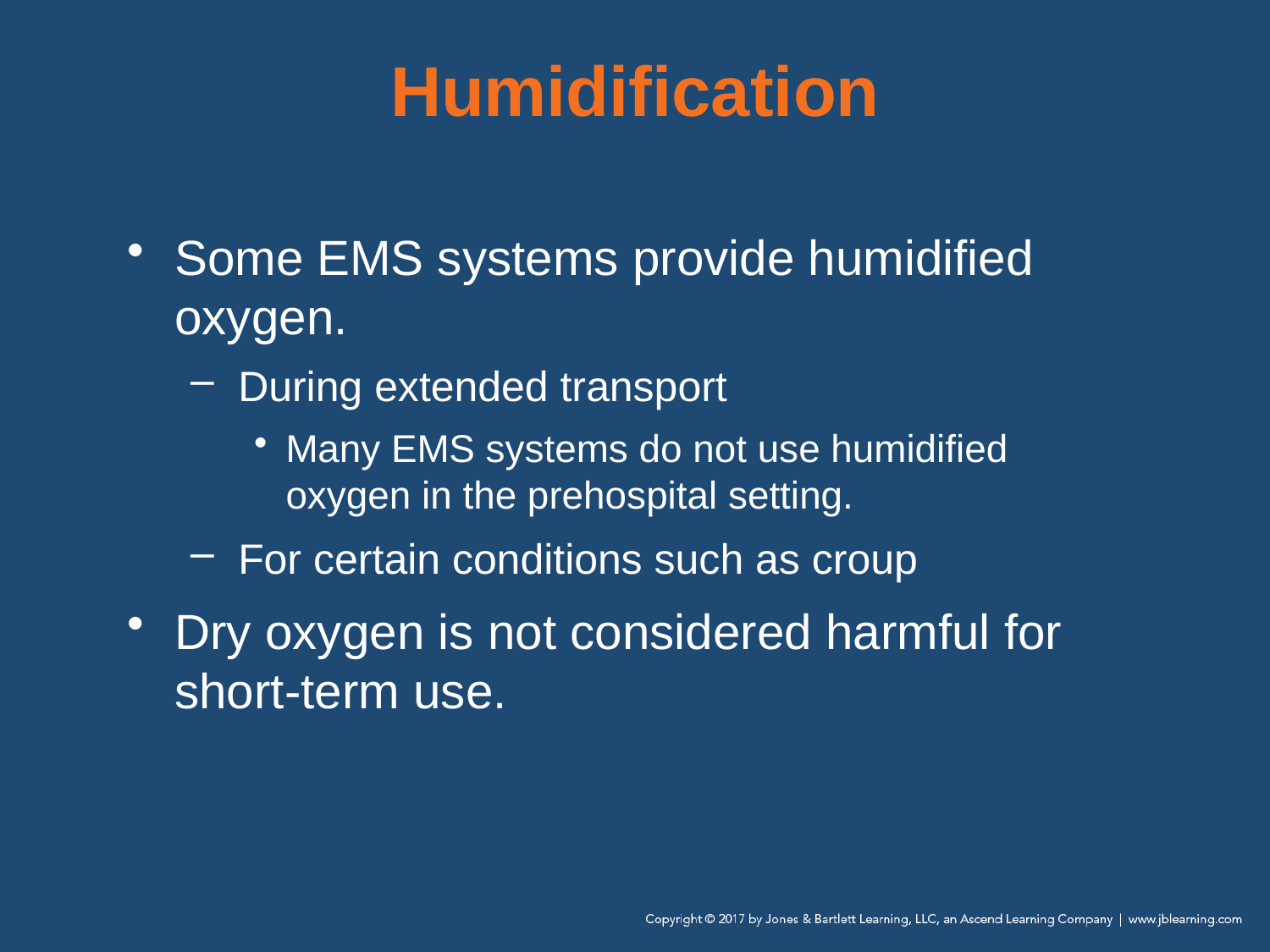

# Humidification
Some EMS systems provide humidified oxygen.
During extended transport
Many EMS systems do not use humidified oxygen in the prehospital setting.
For certain conditions such as croup
Dry oxygen is not considered harmful for short-term use.